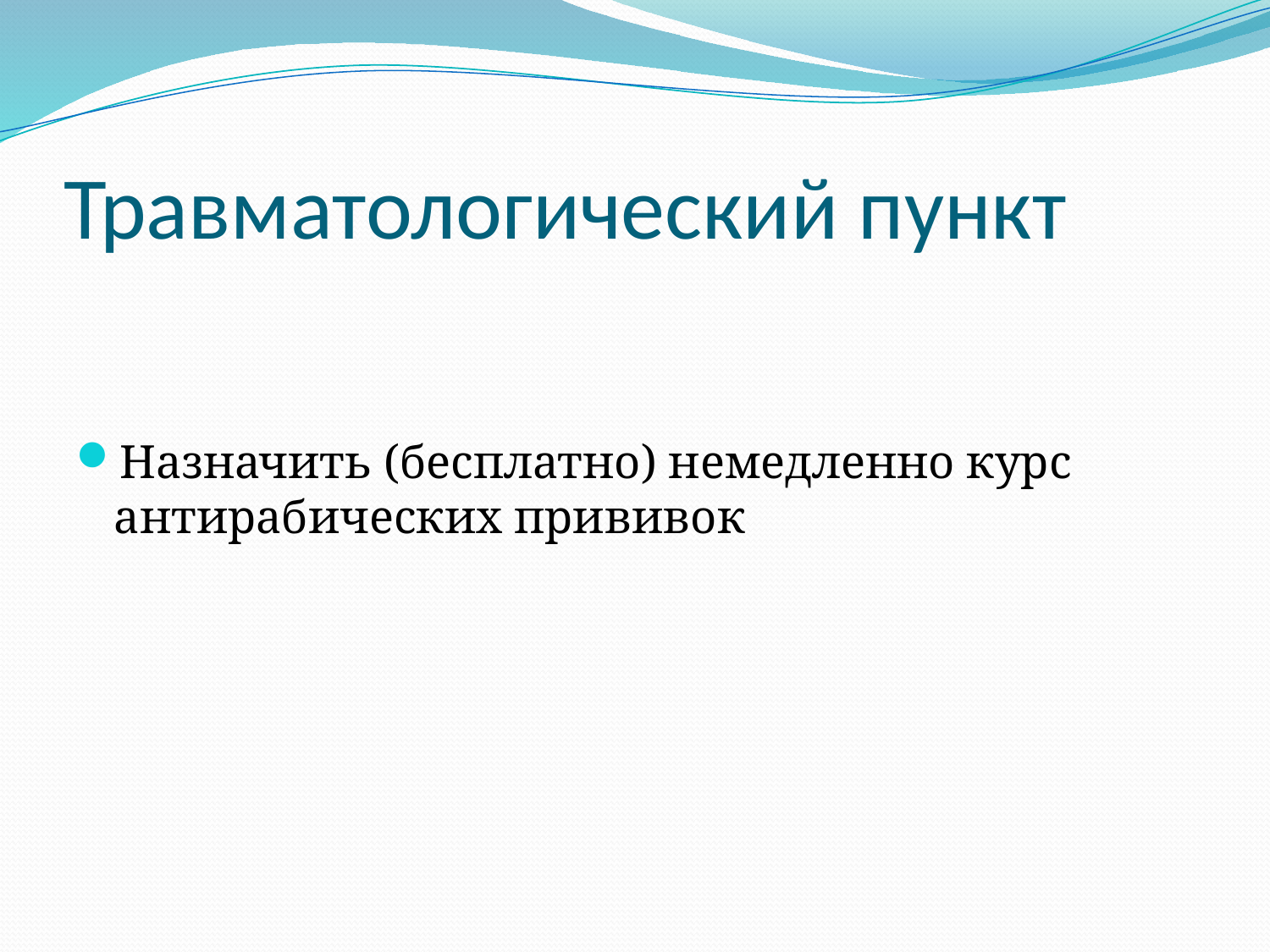

# Травматологический пункт
Назначить (бесплатно) немедленно курс антирабических прививок